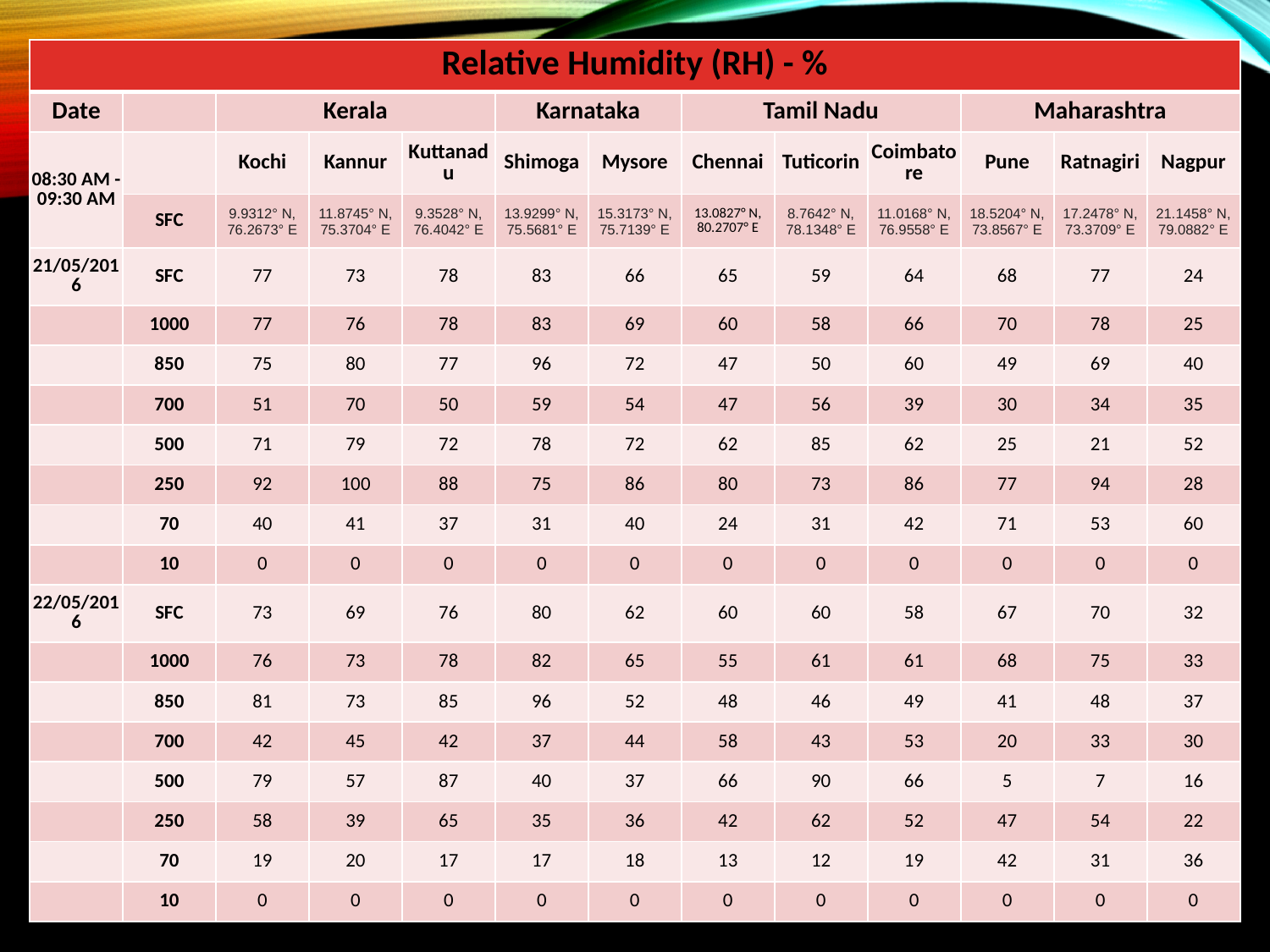

| Relative Humidity (RH) - % |  |  |  |  |  |  |  |  |  |  |  |  |
| --- | --- | --- | --- | --- | --- | --- | --- | --- | --- | --- | --- | --- |
| Date |  | Kerala |  |  | Karnataka |  | Tamil Nadu |  |  | Maharashtra |  |  |
| 08:30 AM - 09:30 AM |  | Kochi | Kannur | Kuttanadu | Shimoga | Mysore | Chennai | Tuticorin | Coimbatore | Pune | Ratnagiri | Nagpur |
|  | SFC | 9.9312° N, 76.2673° E | 11.8745° N, 75.3704° E | 9.3528° N, 76.4042° E | 13.9299° N, 75.5681° E | 15.3173° N, 75.7139° E | 13.0827° N, 80.2707° E | 8.7642° N, 78.1348° E | 11.0168° N, 76.9558° E | 18.5204° N, 73.8567° E | 17.2478° N, 73.3709° E | 21.1458° N, 79.0882° E |
| 21/05/2016 | SFC | 77 | 73 | 78 | 83 | 66 | 65 | 59 | 64 | 68 | 77 | 24 |
|  | 1000 | 77 | 76 | 78 | 83 | 69 | 60 | 58 | 66 | 70 | 78 | 25 |
|  | 850 | 75 | 80 | 77 | 96 | 72 | 47 | 50 | 60 | 49 | 69 | 40 |
|  | 700 | 51 | 70 | 50 | 59 | 54 | 47 | 56 | 39 | 30 | 34 | 35 |
|  | 500 | 71 | 79 | 72 | 78 | 72 | 62 | 85 | 62 | 25 | 21 | 52 |
|  | 250 | 92 | 100 | 88 | 75 | 86 | 80 | 73 | 86 | 77 | 94 | 28 |
|  | 70 | 40 | 41 | 37 | 31 | 40 | 24 | 31 | 42 | 71 | 53 | 60 |
|  | 10 | 0 | 0 | 0 | 0 | 0 | 0 | 0 | 0 | 0 | 0 | 0 |
| 22/05/2016 | SFC | 73 | 69 | 76 | 80 | 62 | 60 | 60 | 58 | 67 | 70 | 32 |
|  | 1000 | 76 | 73 | 78 | 82 | 65 | 55 | 61 | 61 | 68 | 75 | 33 |
|  | 850 | 81 | 73 | 85 | 96 | 52 | 48 | 46 | 49 | 41 | 48 | 37 |
|  | 700 | 42 | 45 | 42 | 37 | 44 | 58 | 43 | 53 | 20 | 33 | 30 |
|  | 500 | 79 | 57 | 87 | 40 | 37 | 66 | 90 | 66 | 5 | 7 | 16 |
|  | 250 | 58 | 39 | 65 | 35 | 36 | 42 | 62 | 52 | 47 | 54 | 22 |
|  | 70 | 19 | 20 | 17 | 17 | 18 | 13 | 12 | 19 | 42 | 31 | 36 |
|  | 10 | 0 | 0 | 0 | 0 | 0 | 0 | 0 | 0 | 0 | 0 | 0 |